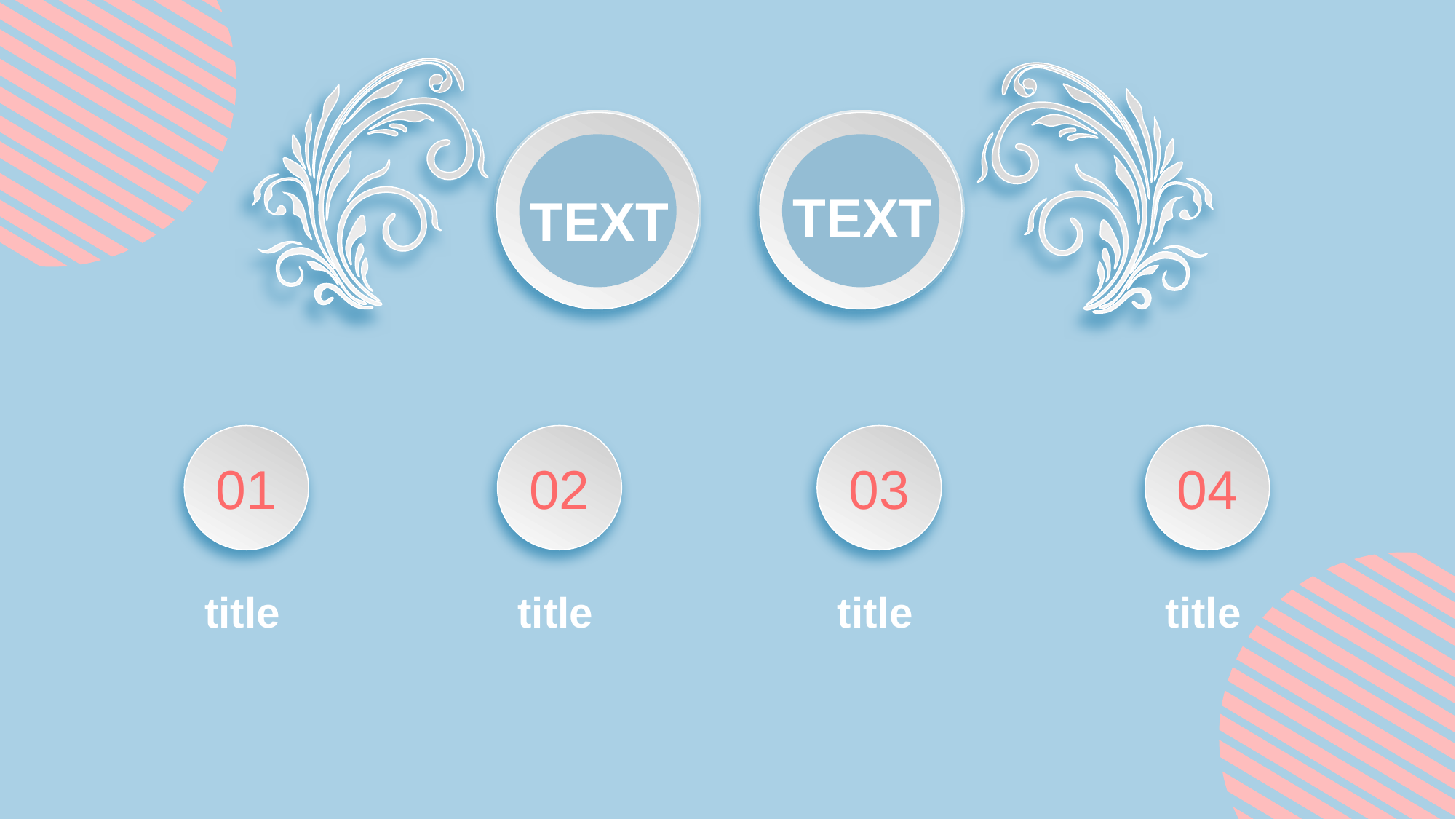

TEXT

TEXT
01
02
03
04

title
title
title
title